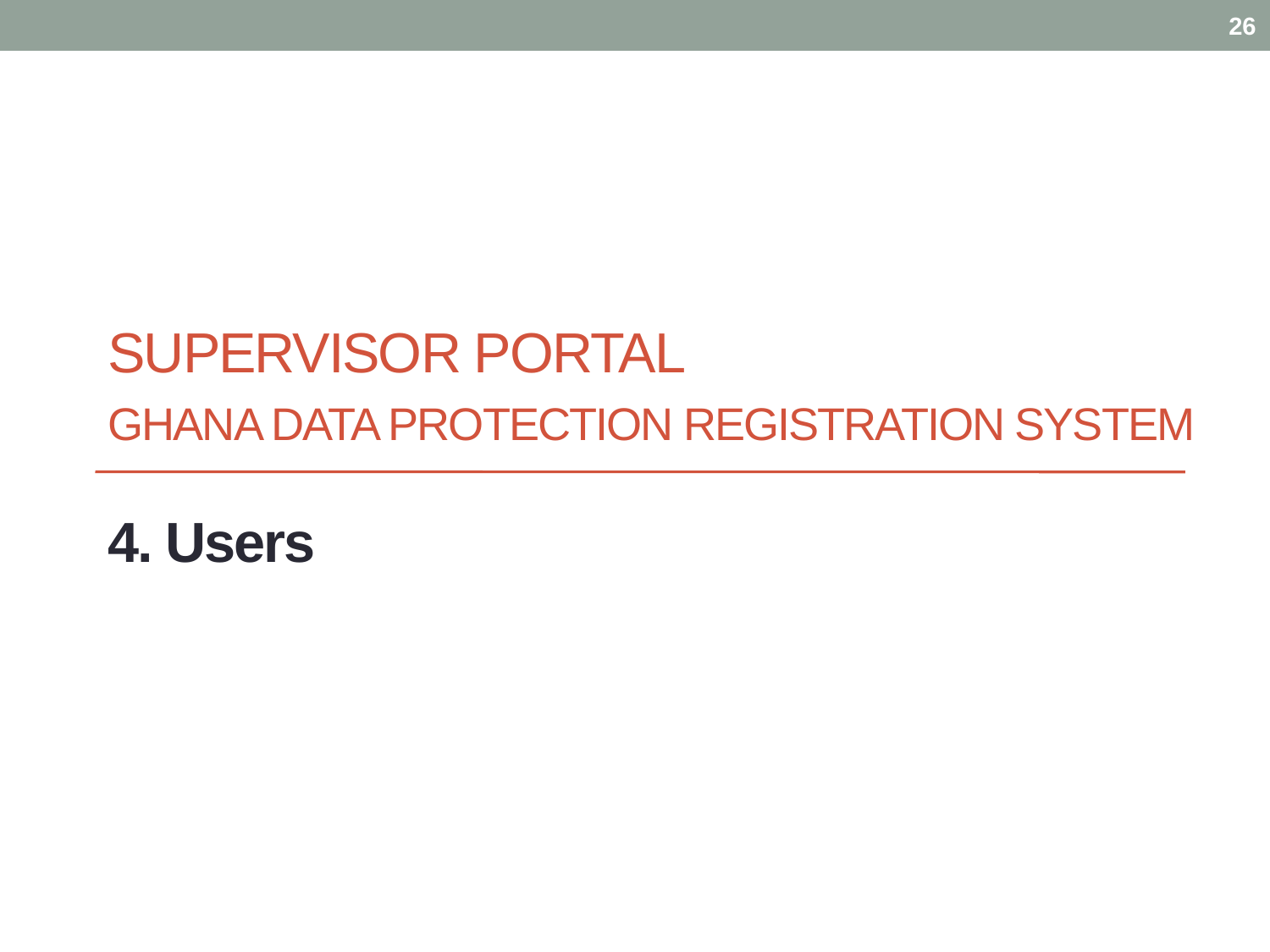

26
# SUPERVISOR PORTAL Ghana Data Protection Registration System
4. Users